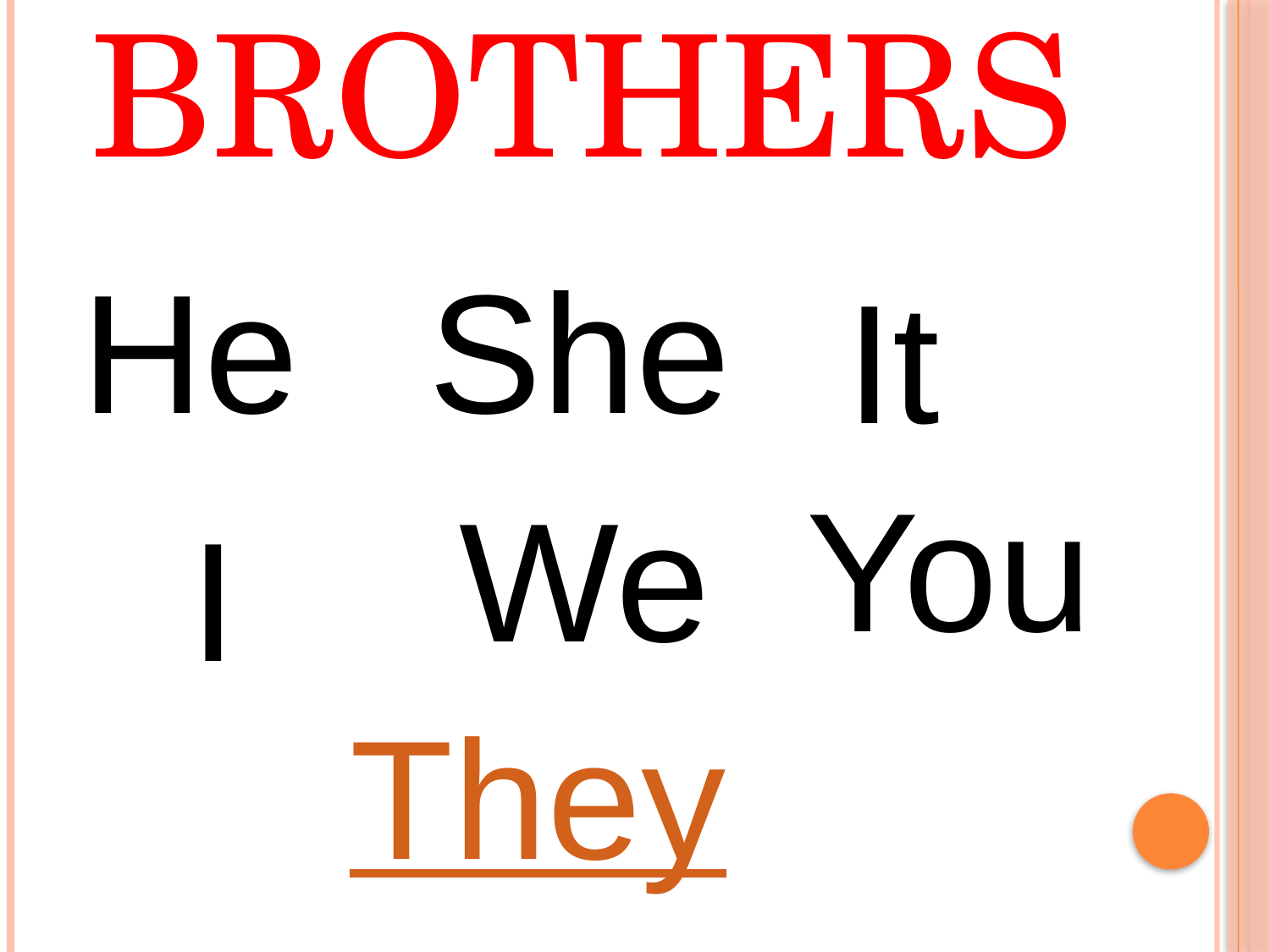

# Brothers
He
She
It
You
We
I
They